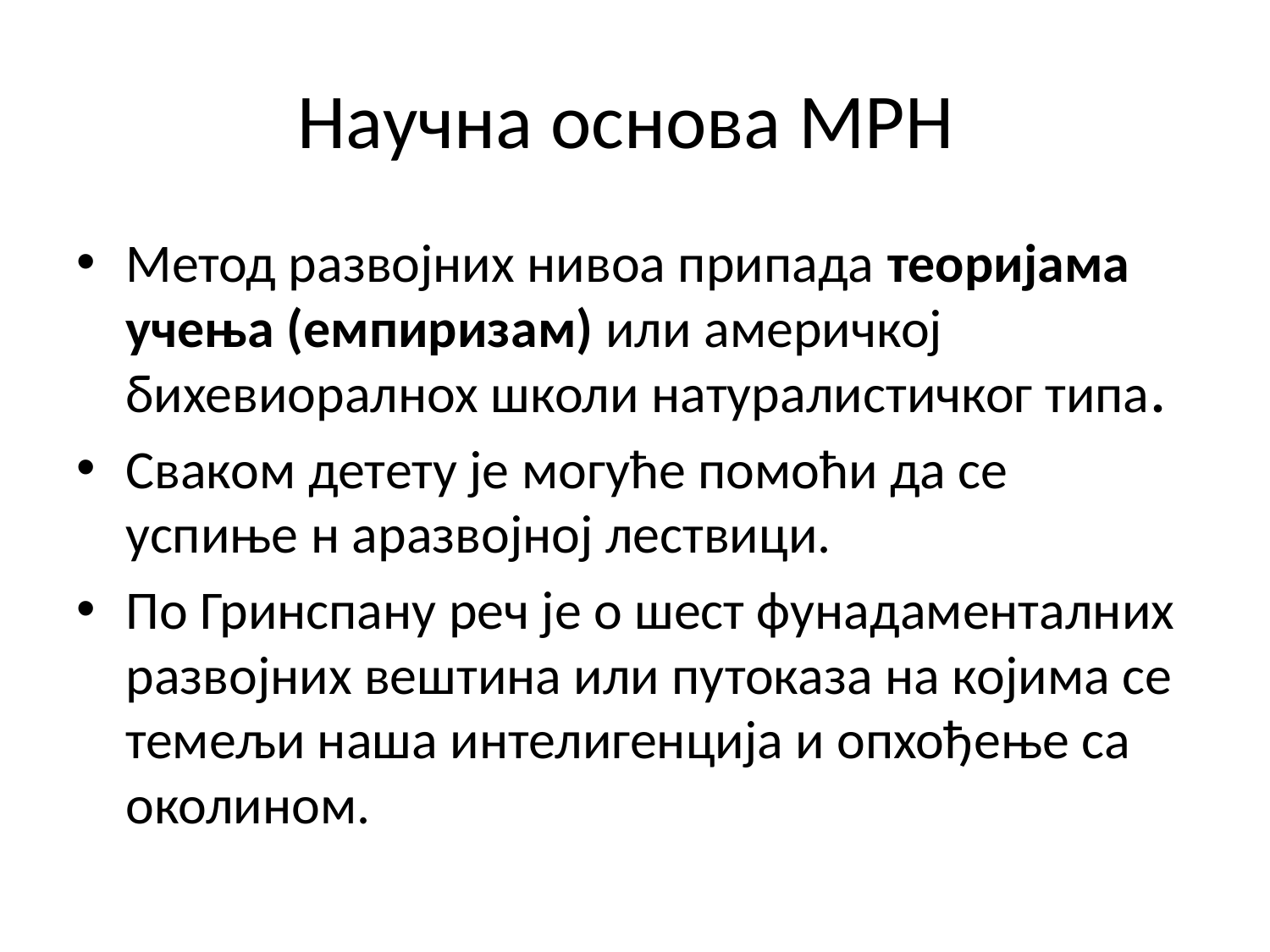

# Научна основа МРН
Метод развојних нивоа припада теоријама учења (емпиризам) или америчкој бихевиоралнох школи натуралистичког типа.
Сваком детету је могуће помоћи да се успиње н аразвојној лествици.
По Гринспану реч је о шест фунадаменталних развојних вештина или путоказа на којима се темељи наша интелигенција и опхођење са околином.